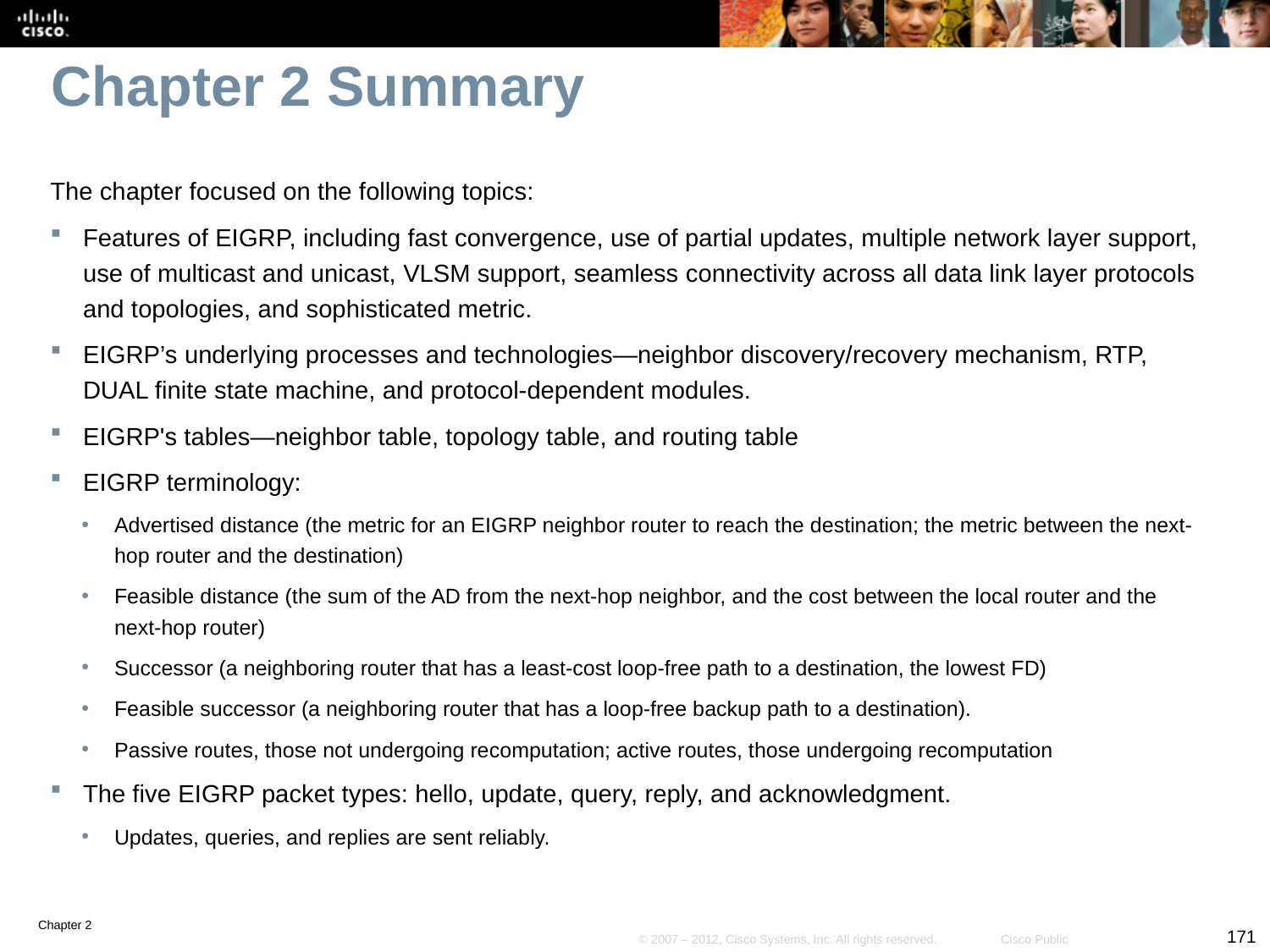

# Chapter 2 Summary
The chapter focused on the following topics:
Features of EIGRP, including fast convergence, use of partial updates, multiple network layer support, use of multicast and unicast, VLSM support, seamless connectivity across all data link layer protocols and topologies, and sophisticated metric.
EIGRP’s underlying processes and technologies—neighbor discovery/recovery mechanism, RTP, DUAL finite state machine, and protocol-dependent modules.
EIGRP's tables—neighbor table, topology table, and routing table
EIGRP terminology:
Advertised distance (the metric for an EIGRP neighbor router to reach the destination; the metric between the next-hop router and the destination)
Feasible distance (the sum of the AD from the next-hop neighbor, and the cost between the local router and the next-hop router)
Successor (a neighboring router that has a least-cost loop-free path to a destination, the lowest FD)
Feasible successor (a neighboring router that has a loop-free backup path to a destination).
Passive routes, those not undergoing recomputation; active routes, those undergoing recomputation
The five EIGRP packet types: hello, update, query, reply, and acknowledgment.
Updates, queries, and replies are sent reliably.